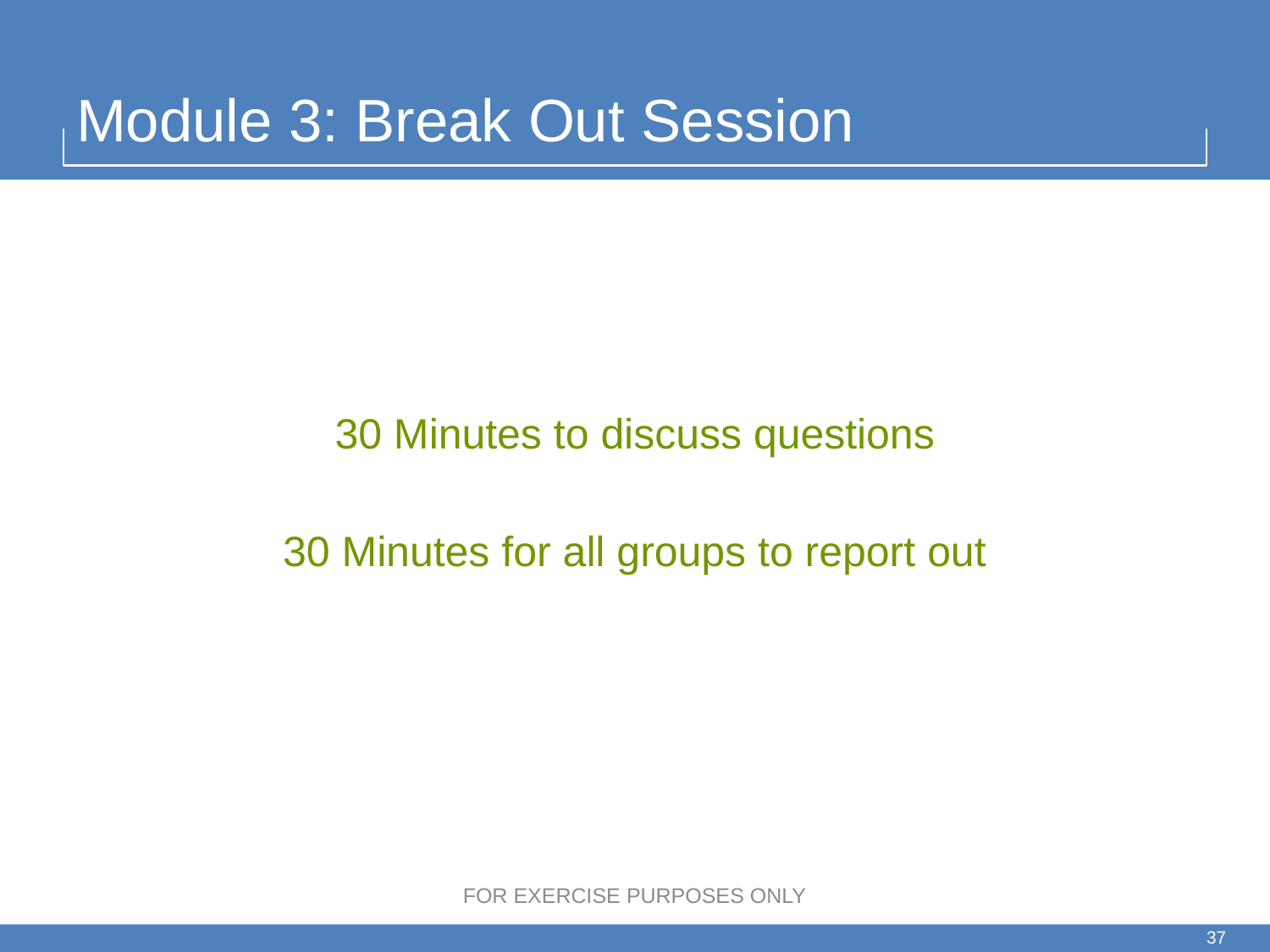

# Module 3: Break Out Session

30 Minutes to discuss questions

30 Minutes for all groups to report out

FOR EXERCISE PURPOSES ONLY